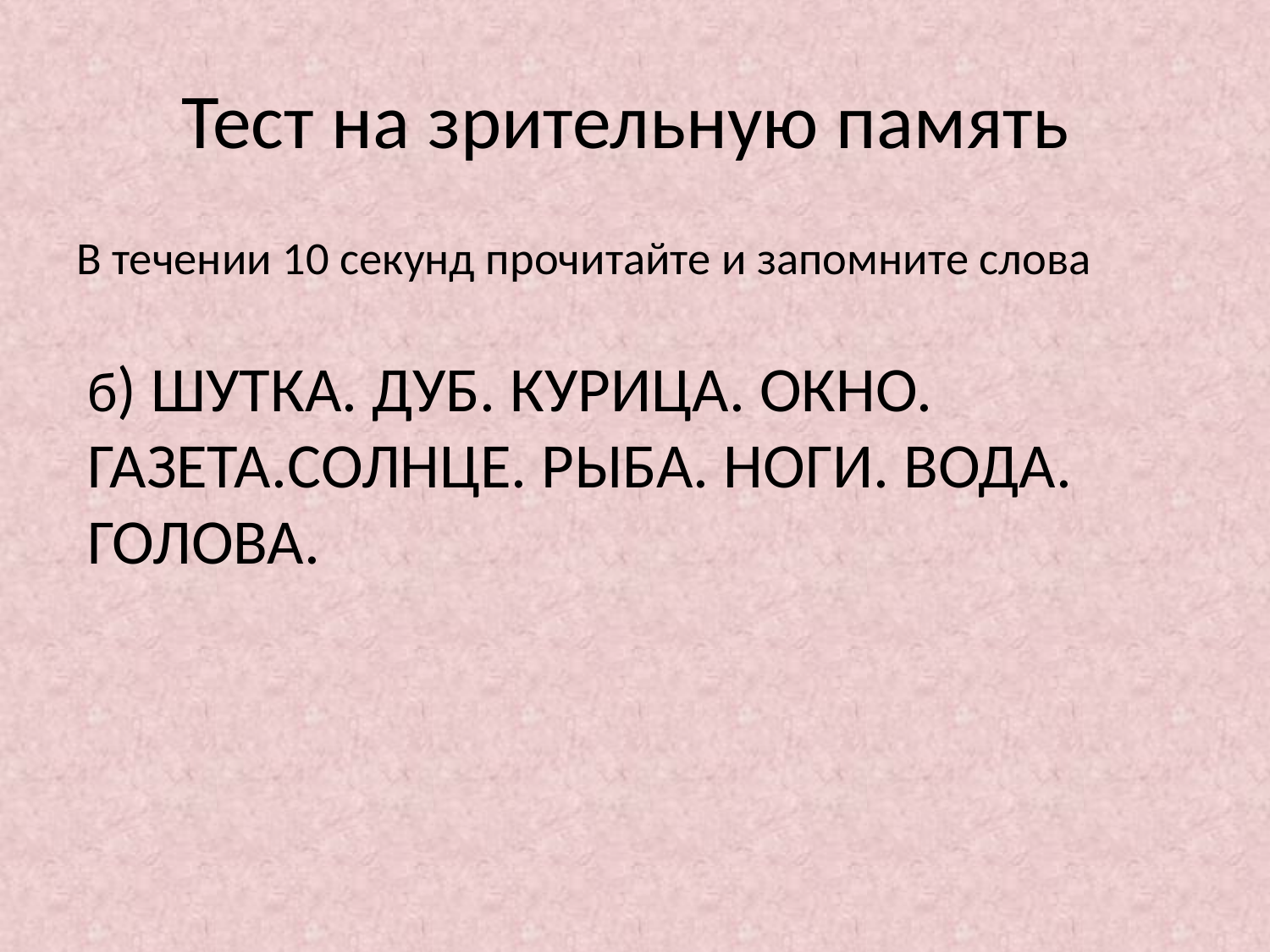

# Тест на зрительную память
В течении 10 секунд прочитайте и запомните слова
б) ШУТКА. ДУБ. КУРИЦА. ОКНО. ГАЗЕТА.СОЛНЦЕ. РЫБА. НОГИ. ВОДА. ГОЛОВА.